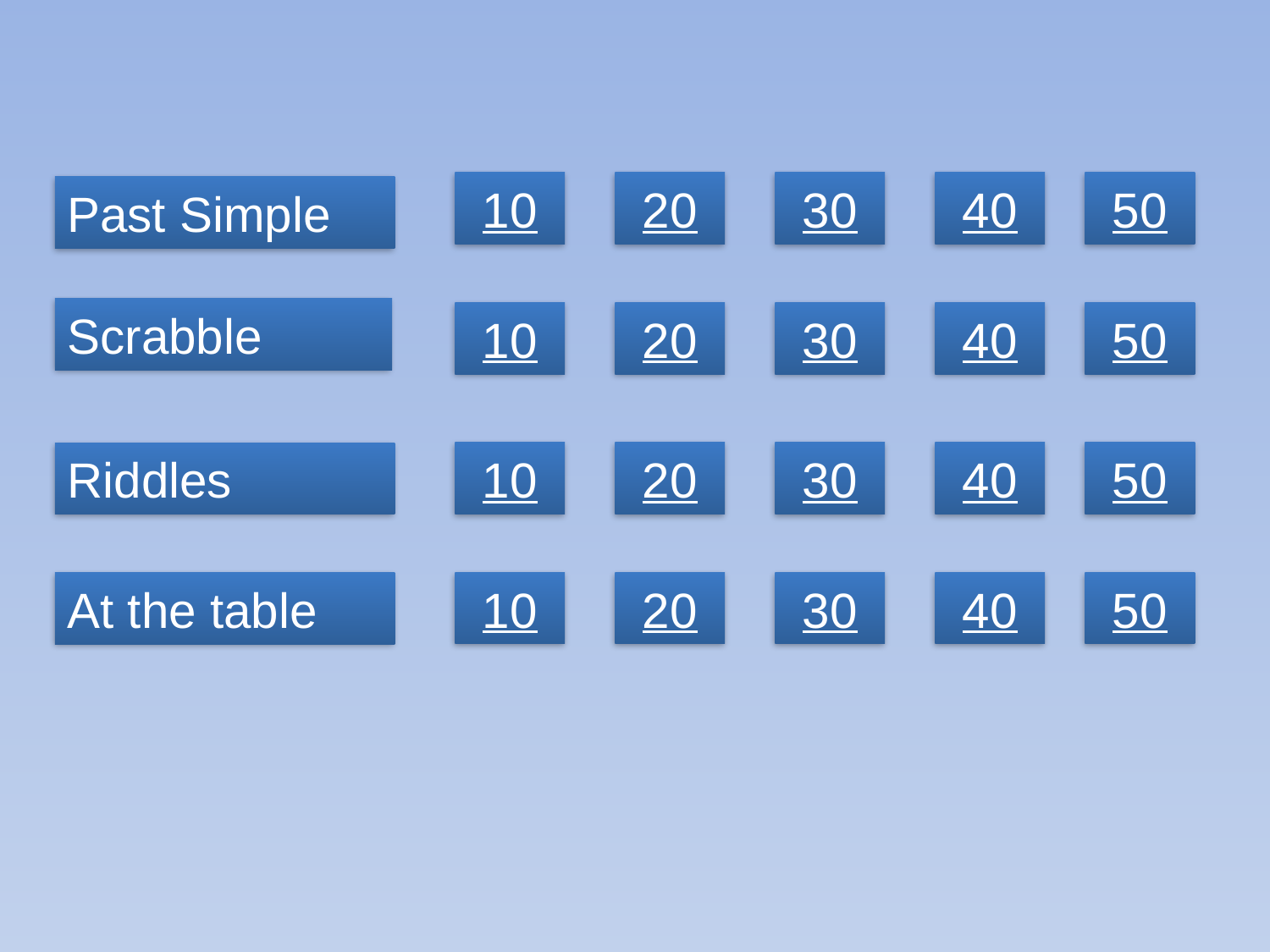

10
20
30
40
50
Past Simple
Scrabble
10
20
30
40
50
Riddles
10
20
30
40
50
At the table
10
20
30
40
50